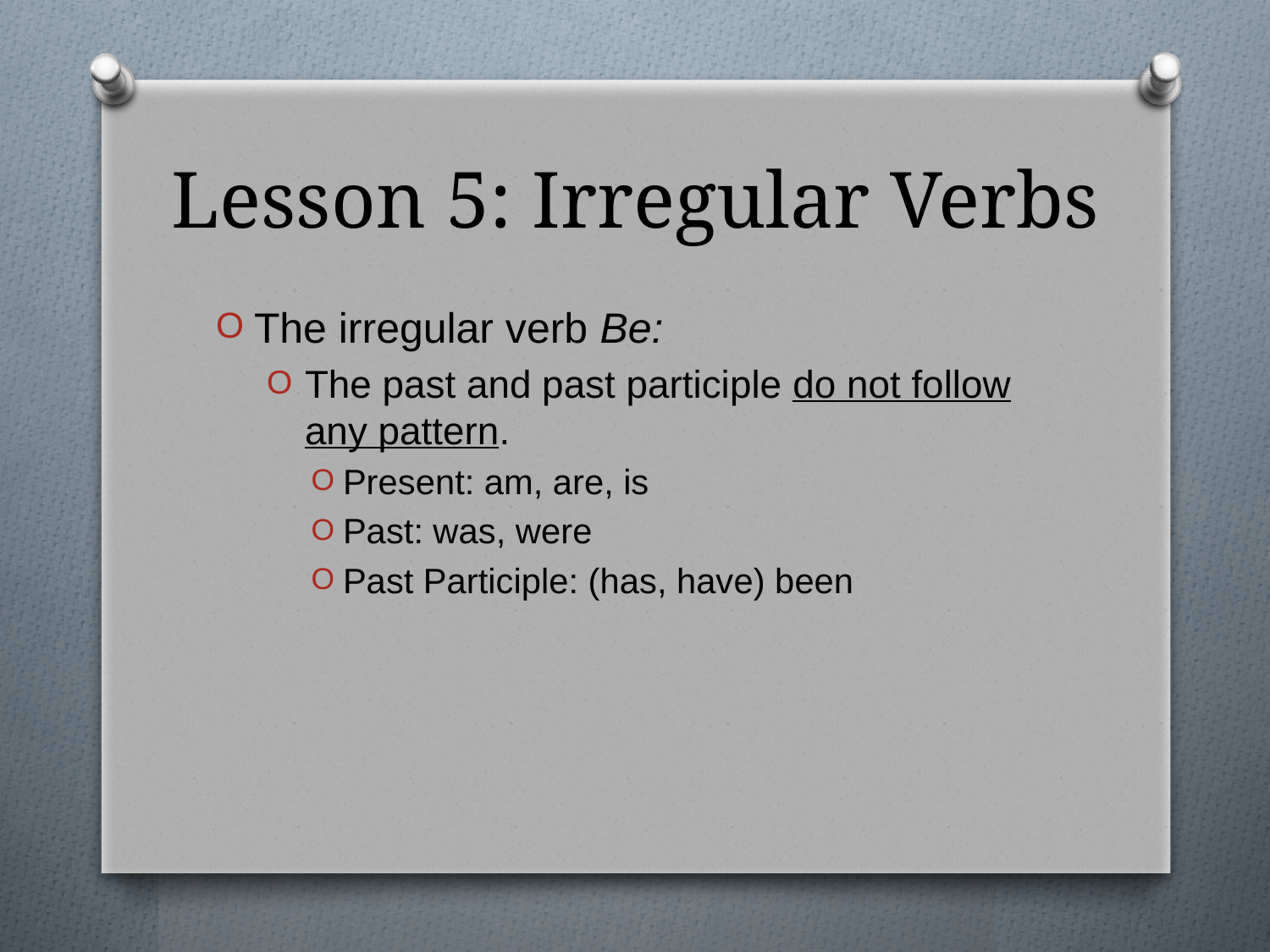

# Lesson 5: Irregular Verbs
The irregular verb Be:
The past and past participle do not follow any pattern.
Present: am, are, is
Past: was, were
Past Participle: (has, have) been